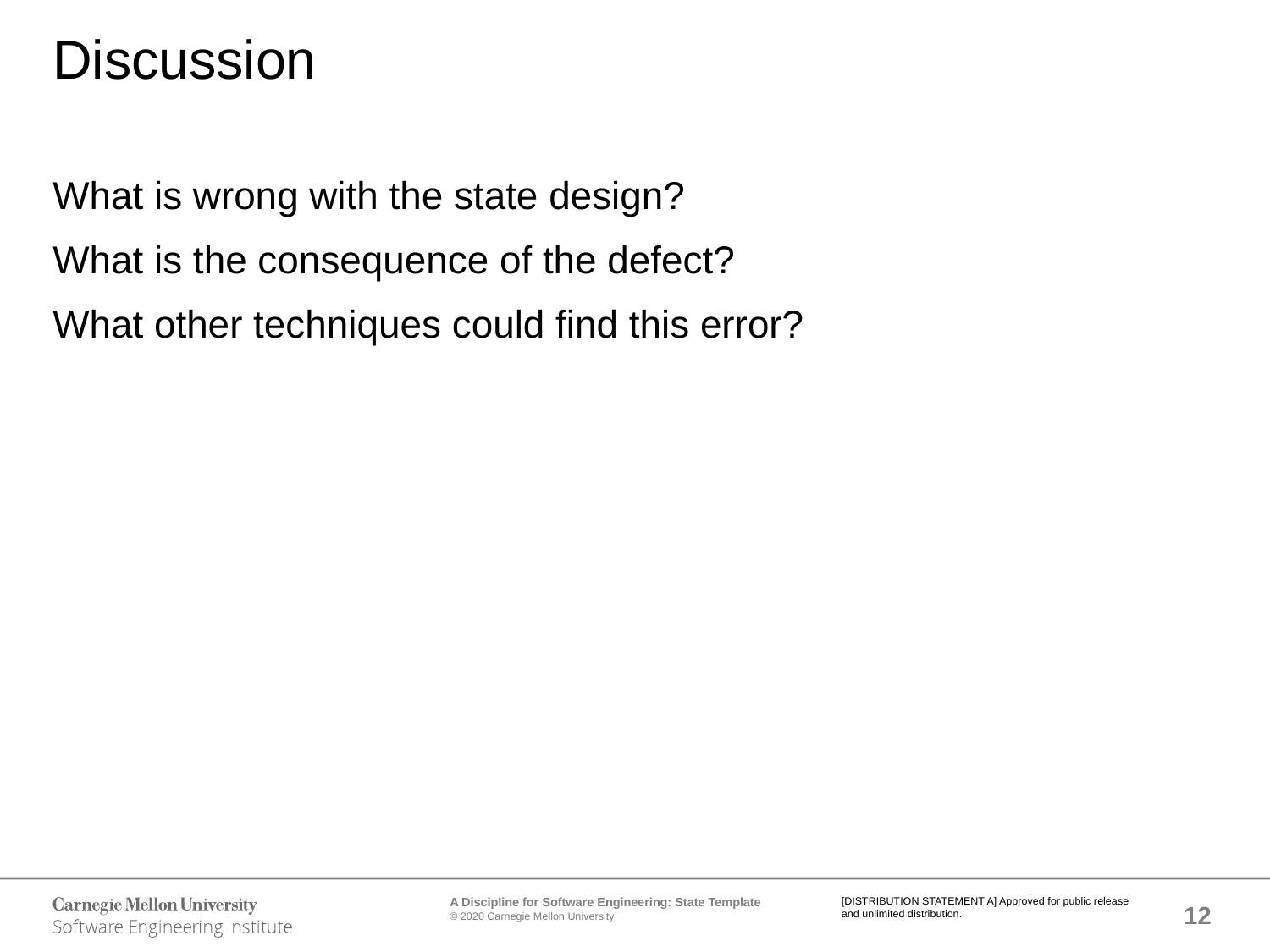

# Discussion
What is wrong with the state design?
What is the consequence of the defect?
What other techniques could find this error?